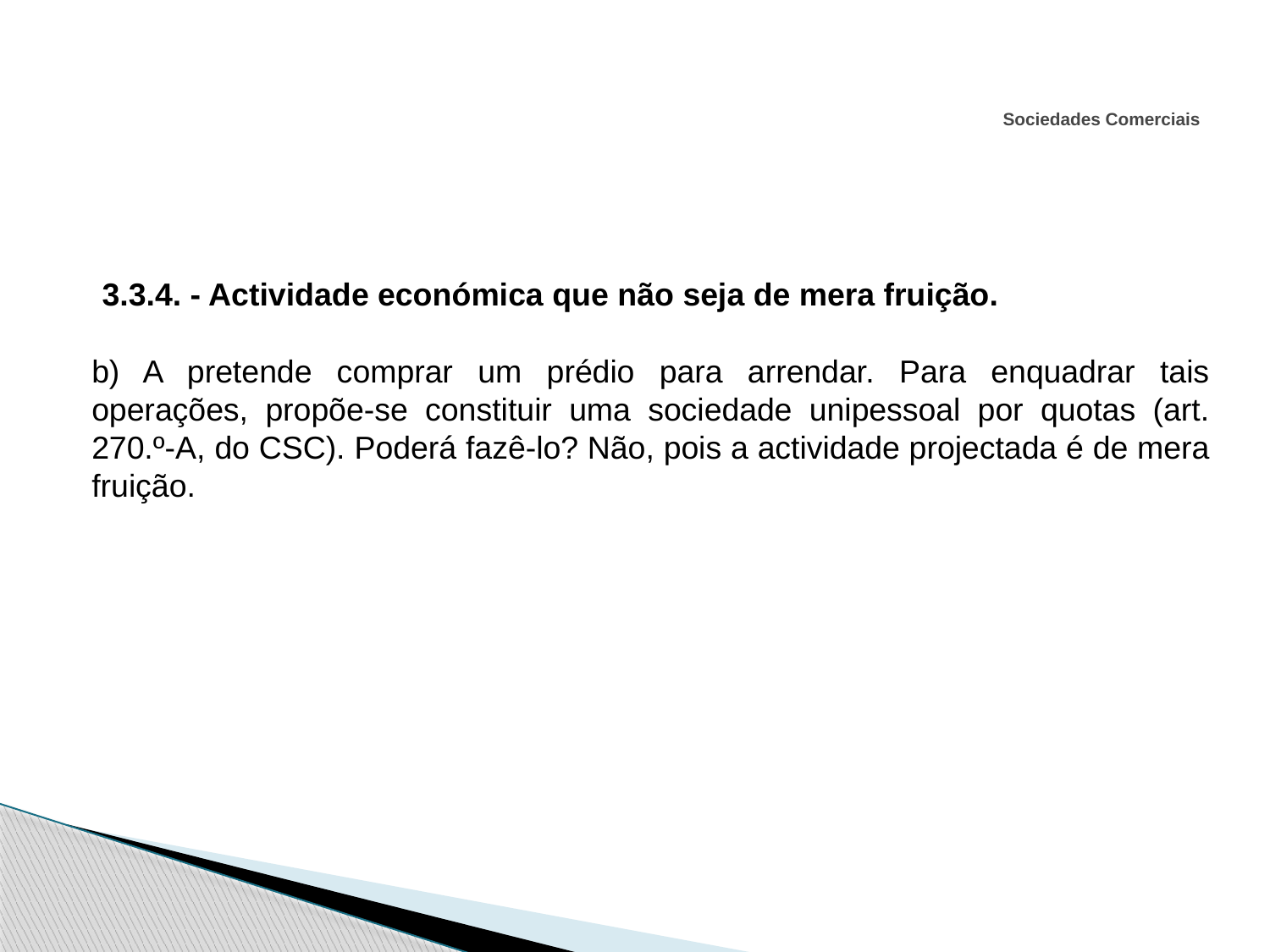

# Sociedades Comerciais

 3.3.4. - Actividade económica que não seja de mera fruição.

b) A pretende comprar um prédio para arrendar. Para enquadrar tais operações, propõe-se constituir uma sociedade unipessoal por quotas (art. 270.º-A, do CSC). Poderá fazê-lo? Não, pois a actividade projectada é de mera fruição.